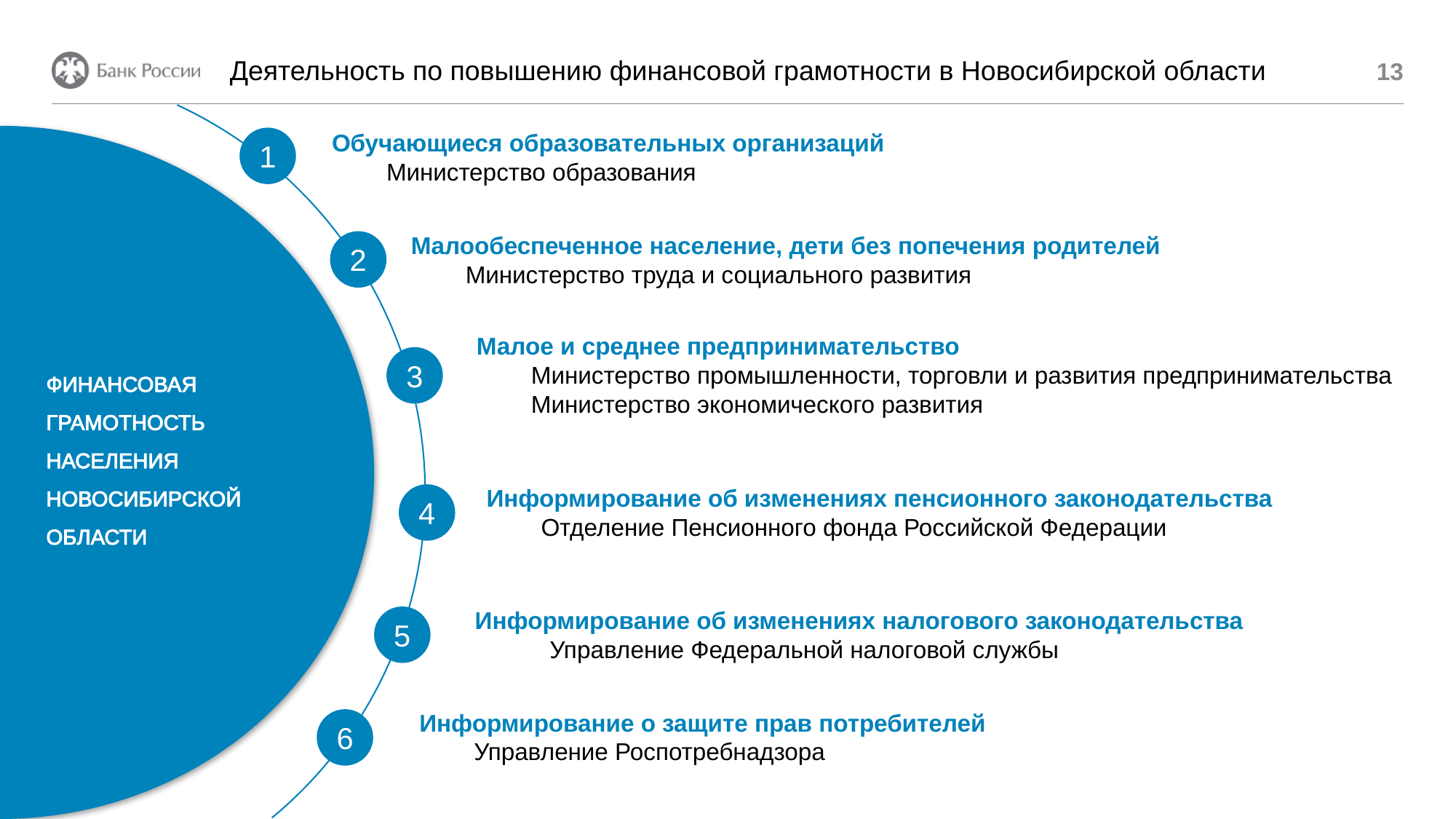

# Деятельность по повышению финансовой грамотности в Новосибирской области
13

Обучающиеся образовательных организаций
Министерство образования
1
Малообеспеченное население, дети без попечения родителей
Министерство труда и социального развития
2
Малое и среднее предпринимательство
Министерство промышленности, торговли и развития предпринимательства
Министерство экономического развития
3
ФИНАНСОВАЯ
ГРАМОТНОСТЬ
НАСЕЛЕНИЯ
НОВОСИБИРСКОЙ
ОБЛАСТИ
Информирование об изменениях пенсионного законодательства
Отделение Пенсионного фонда Российской Федерации
4
Информирование об изменениях налогового законодательства
	Управление Федеральной налоговой службы
5
Информирование о защите прав потребителей
Управление Роспотребнадзора
6